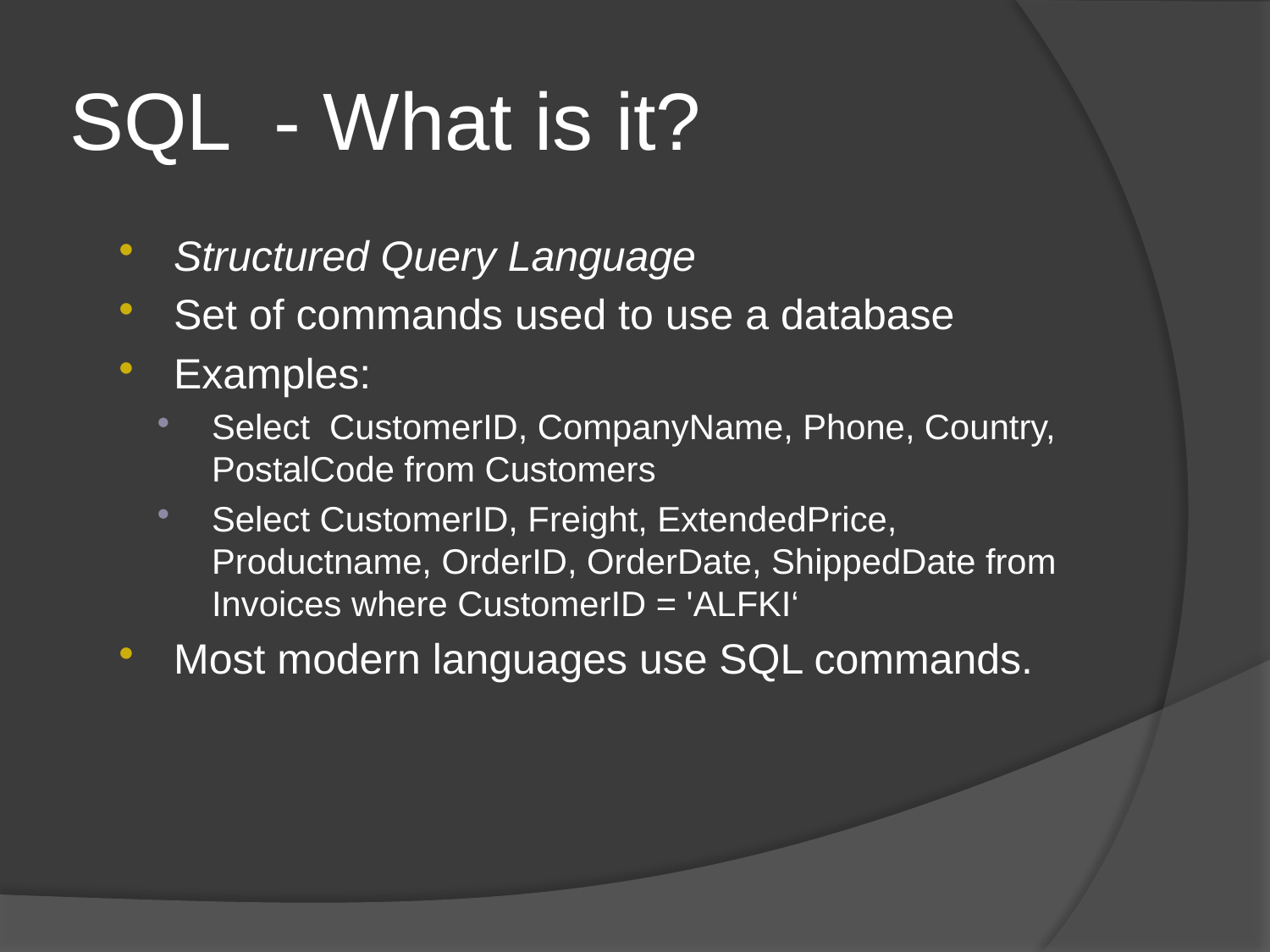

# SQL  - What is it?
Structured Query Language
Set of commands used to use a database
Examples:
Select  CustomerID, CompanyName, Phone, Country, PostalCode from Customers
Select CustomerID, Freight, ExtendedPrice, Productname, OrderID, OrderDate, ShippedDate from Invoices where CustomerID = 'ALFKI‘
Most modern languages use SQL commands.